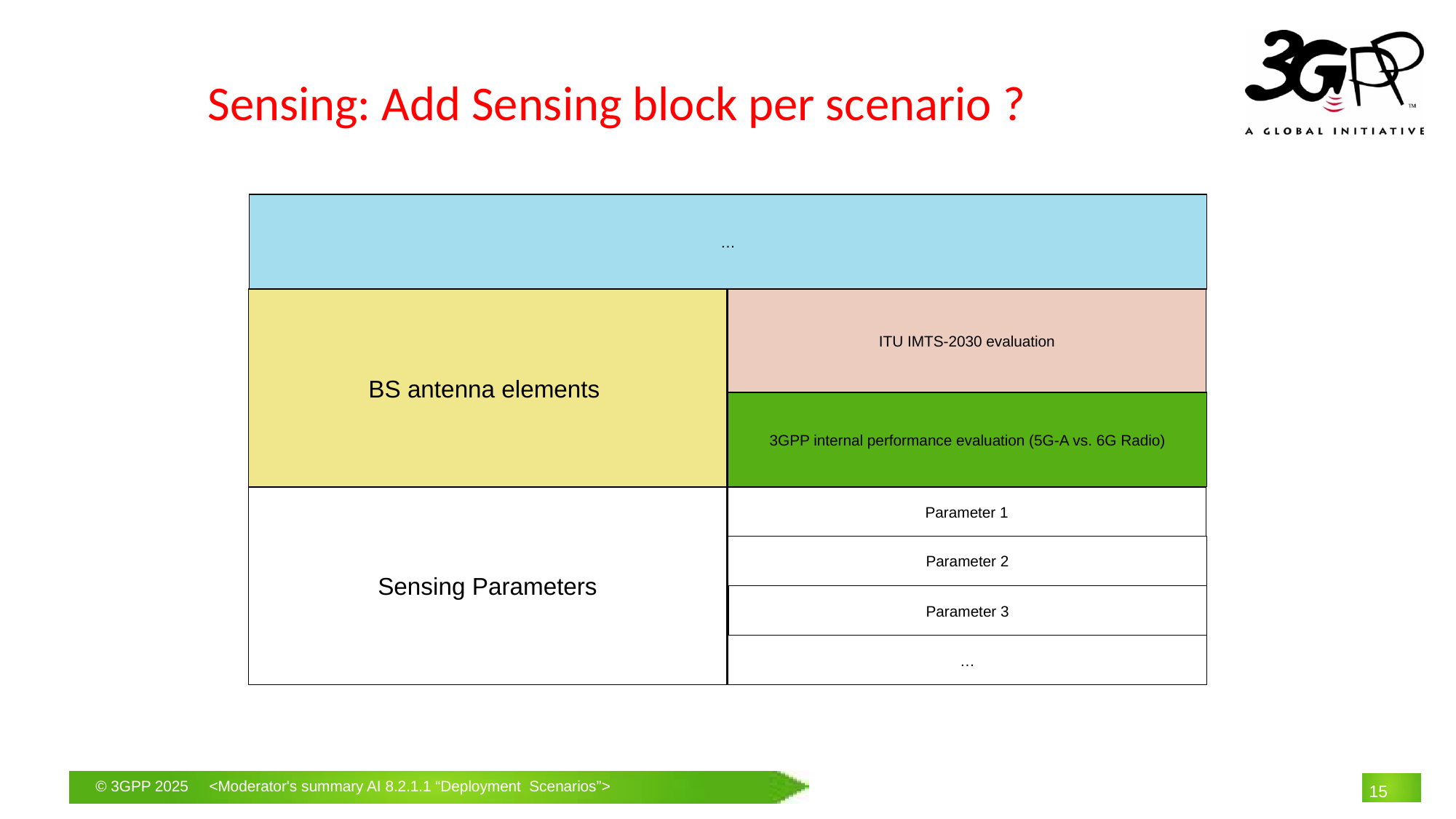

# Sensing: Add Sensing block per scenario ?
…
BS antenna elements
ITU IMTS-2030 evaluation
3GPP internal performance evaluation (5G-A vs. 6G Radio)
Sensing Parameters
Parameter 1
Parameter 2
Parameter 3
…
15